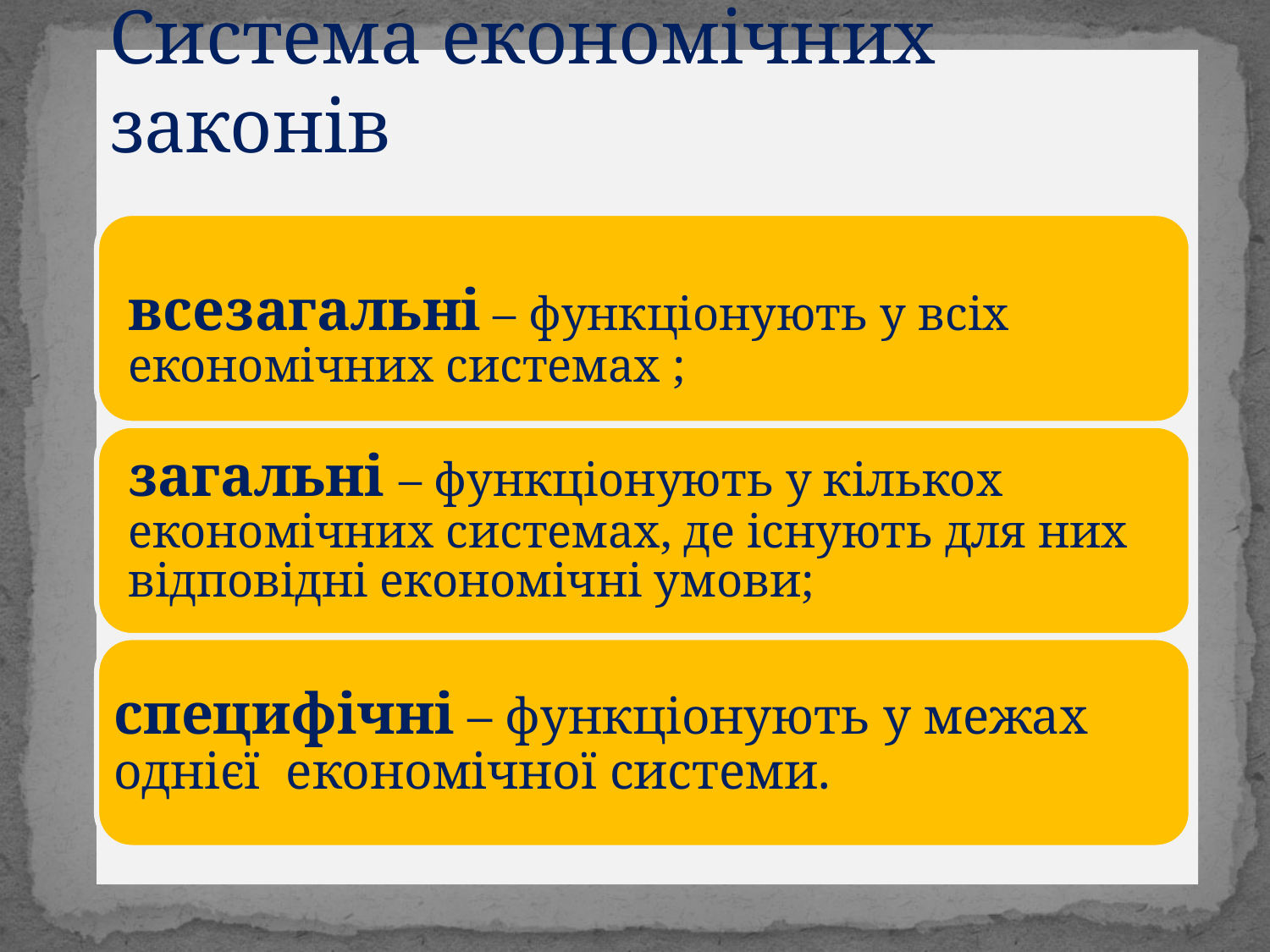

# Система економічних законів

всезагальні – функціонують у всіх економічних системах ;
загальні – функціонують у кількох економічних системах, де існують для них відповідні економічні умови;

специфічні – функціонують у межах однієї  економічної системи.